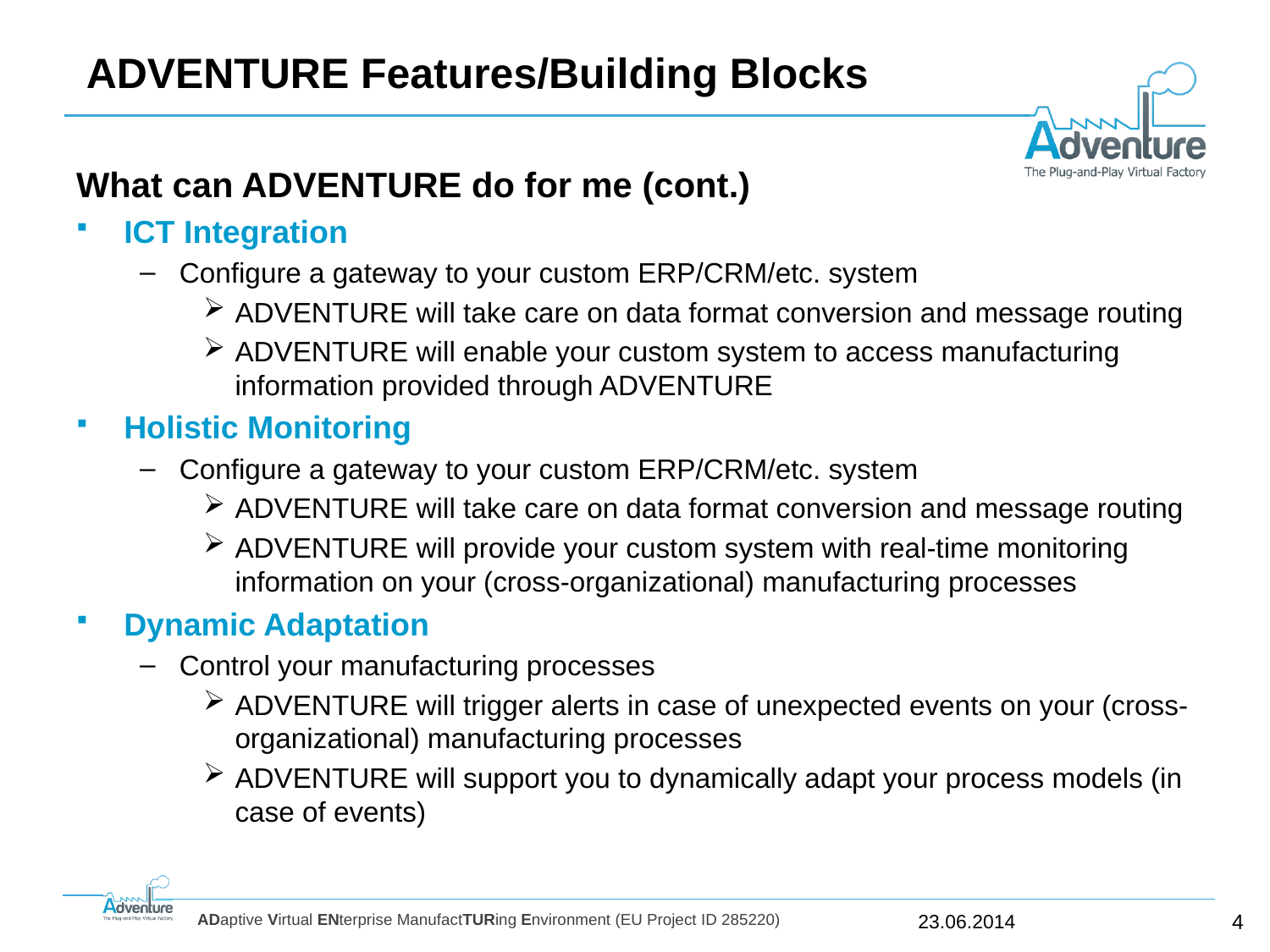

# ADVENTURE Features/Building Blocks
What can ADVENTURE do for me (cont.)
ICT Integration
Configure a gateway to your custom ERP/CRM/etc. system
ADVENTURE will take care on data format conversion and message routing
ADVENTURE will enable your custom system to access manufacturing information provided through ADVENTURE
Holistic Monitoring
Configure a gateway to your custom ERP/CRM/etc. system
ADVENTURE will take care on data format conversion and message routing
ADVENTURE will provide your custom system with real-time monitoring information on your (cross-organizational) manufacturing processes
Dynamic Adaptation
Control your manufacturing processes
ADVENTURE will trigger alerts in case of unexpected events on your (cross-organizational) manufacturing processes
ADVENTURE will support you to dynamically adapt your process models (in case of events)